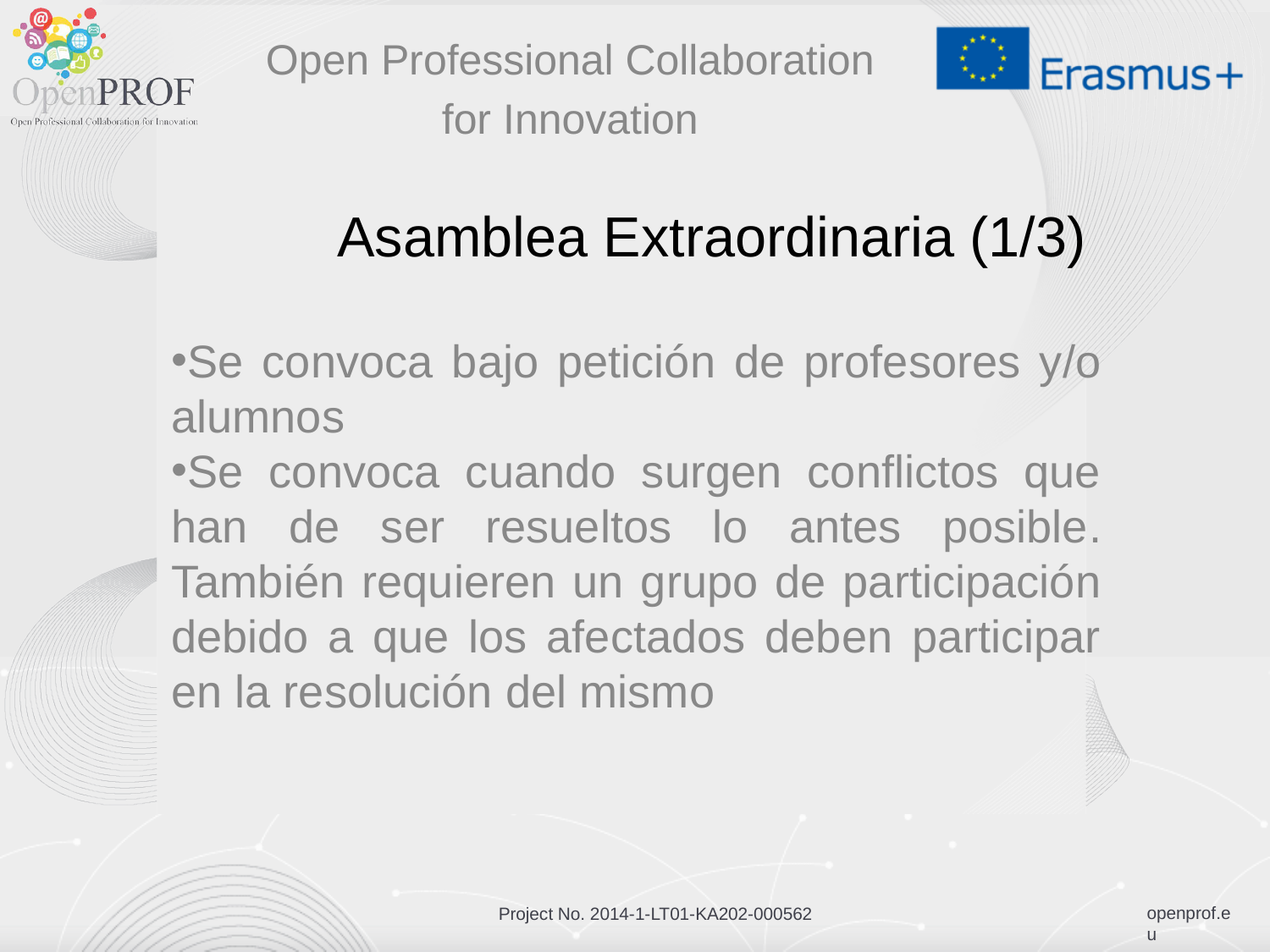

Open Professional Collaboration
for Innovation
# Asamblea Extraordinaria (1/3)
Se convoca bajo petición de profesores y/o alumnos
Se convoca cuando surgen conflictos que han de ser resueltos lo antes posible. También requieren un grupo de participación debido a que los afectados deben participar en la resolución del mismo